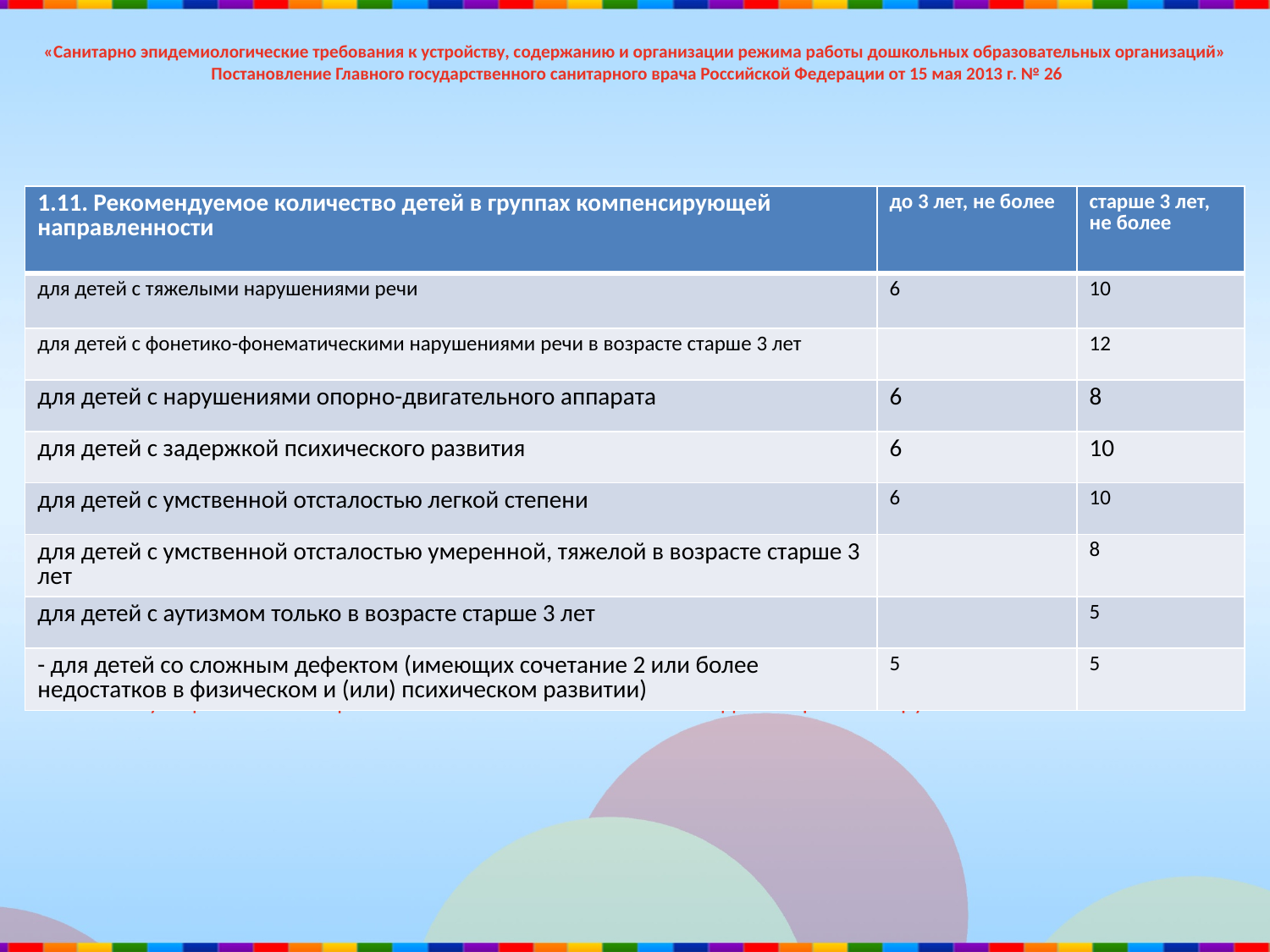

# «Санитарно эпидемиологические требования к устройству, содержанию и организации режима работы дошкольных образовательных организаций» Постановление Главного государственного санитарного врача Российской Федерации от 15 мая 2013 г. № 26

Допускается организовывать разновозрастные (смешанные) группы детей в дошкольных образовательных организациях компенсирующей направленности с учетом возможности организации в них режима дня, соответствующего анатомо-физиологическим особенностям каждой возрастной группы.

| 1.11. Рекомендуемое количество детей в группах компенсирующей направленности | до 3 лет, не более | старше 3 лет, не более |
| --- | --- | --- |
| для детей с тяжелыми нарушениями речи | 6 | 10 |
| для детей с фонетико-фонематическими нарушениями речи в возрасте старше 3 лет |  | 12 |
| для детей с нарушениями опорно-двигательного аппарата | 6 | 8 |
| для детей с задержкой психического развития | 6 | 10 |
| для детей с умственной отсталостью легкой степени | 6 | 10 |
| для детей с умственной отсталостью умеренной, тяжелой в возрасте старше 3 лет |  | 8 |
| для детей с аутизмом только в возрасте старше 3 лет |  | 5 |
| - для детей со сложным дефектом (имеющих сочетание 2 или более недостатков в физическом и (или) психическом развитии) | 5 | 5 |